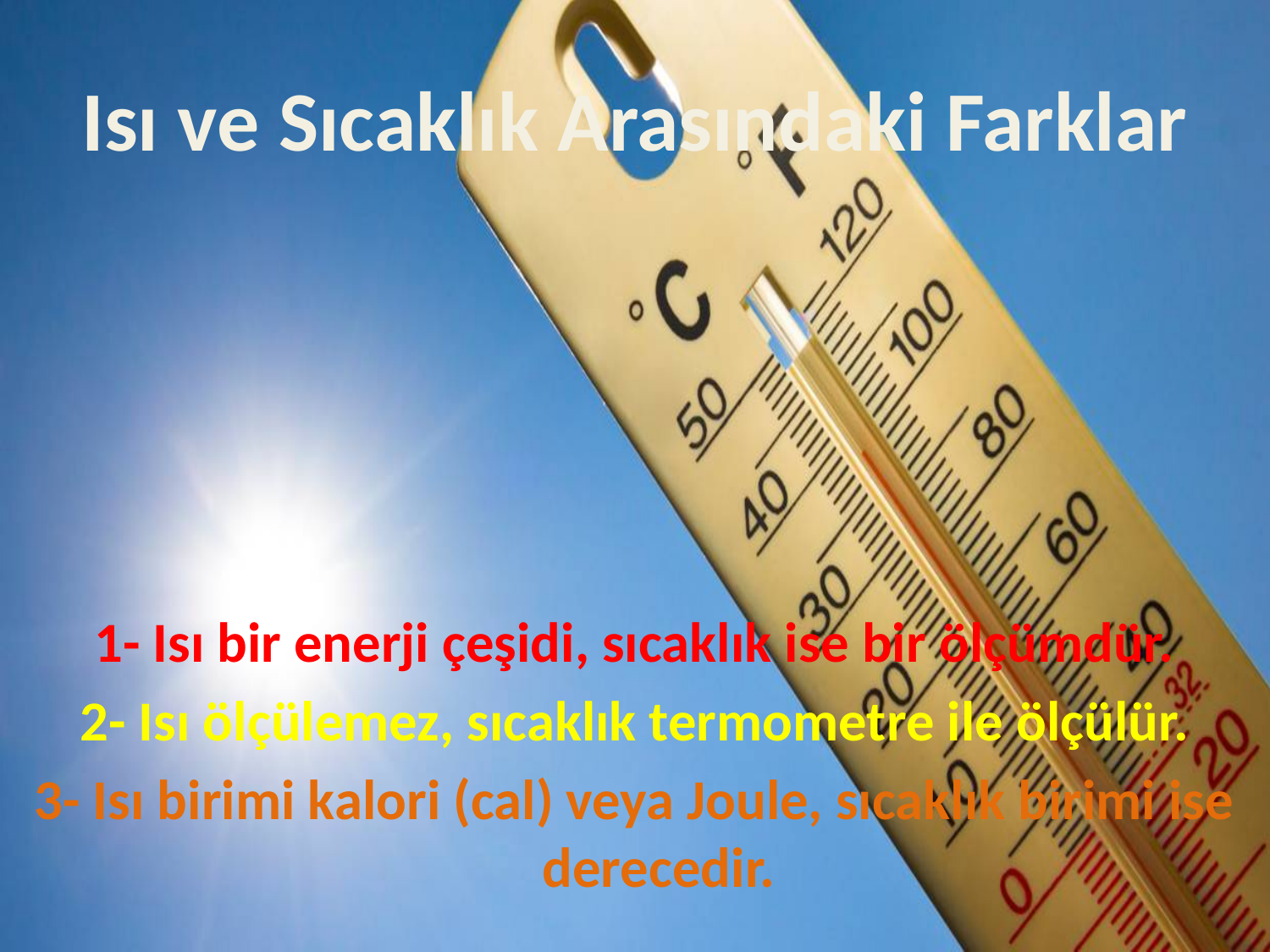

# Isı ve Sıcaklık Arasındaki Farklar
1- Isı bir enerji çeşidi, sıcaklık ise bir ölçümdür.
2- Isı ölçülemez, sıcaklık termometre ile ölçülür.
3- Isı birimi kalori (cal) veya Joule, sıcaklık birimi ise derecedir.